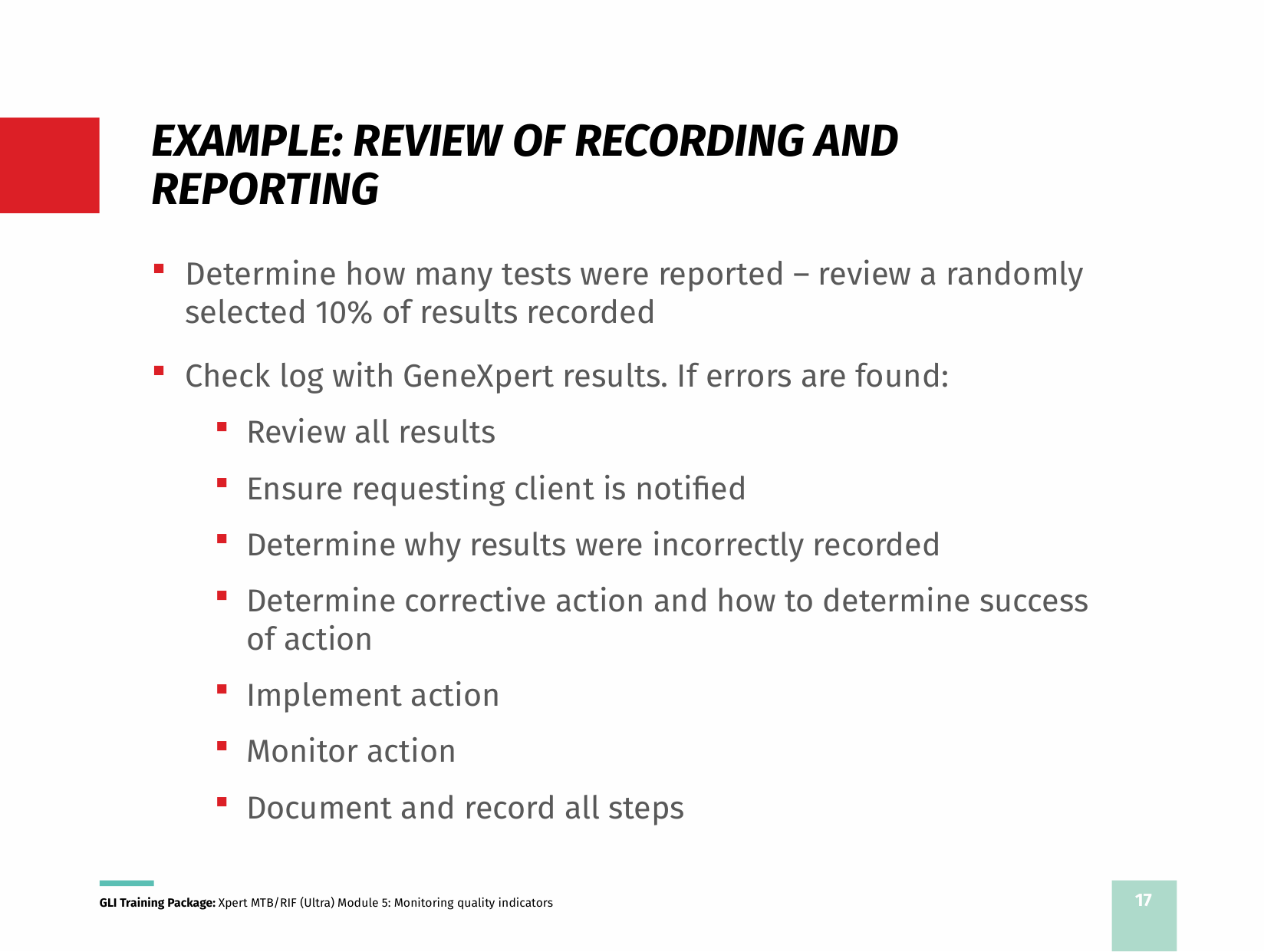

# EXAMPLE: REVIEW OF RECORDING AND REPORTING
Determine how many tests were reported – review a randomly selected 10% of results recorded
Check log with GeneXpert results. If errors are found:
Review all results
Ensure requesting client is notified
Determine why results were incorrectly recorded
Determine corrective action and how to determine success of action
Implement action
Monitor action
Document and record all steps